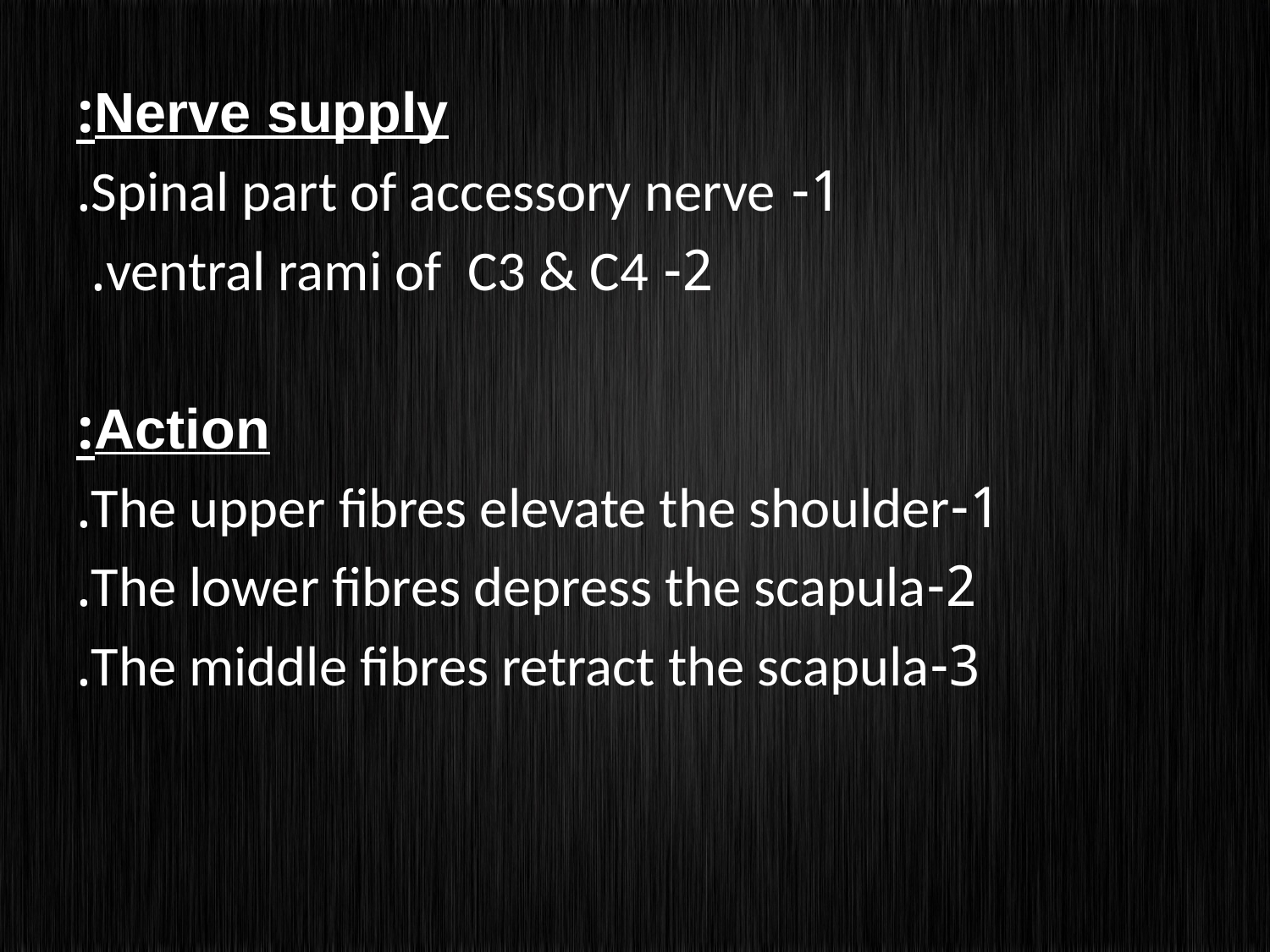

Nerve supply:
1- Spinal part of accessory nerve.
2- ventral rami of  C3 & C4.

Action:
1-The upper fibres elevate the shoulder.
2-The lower fibres depress the scapula.
3-The middle fibres retract the scapula.